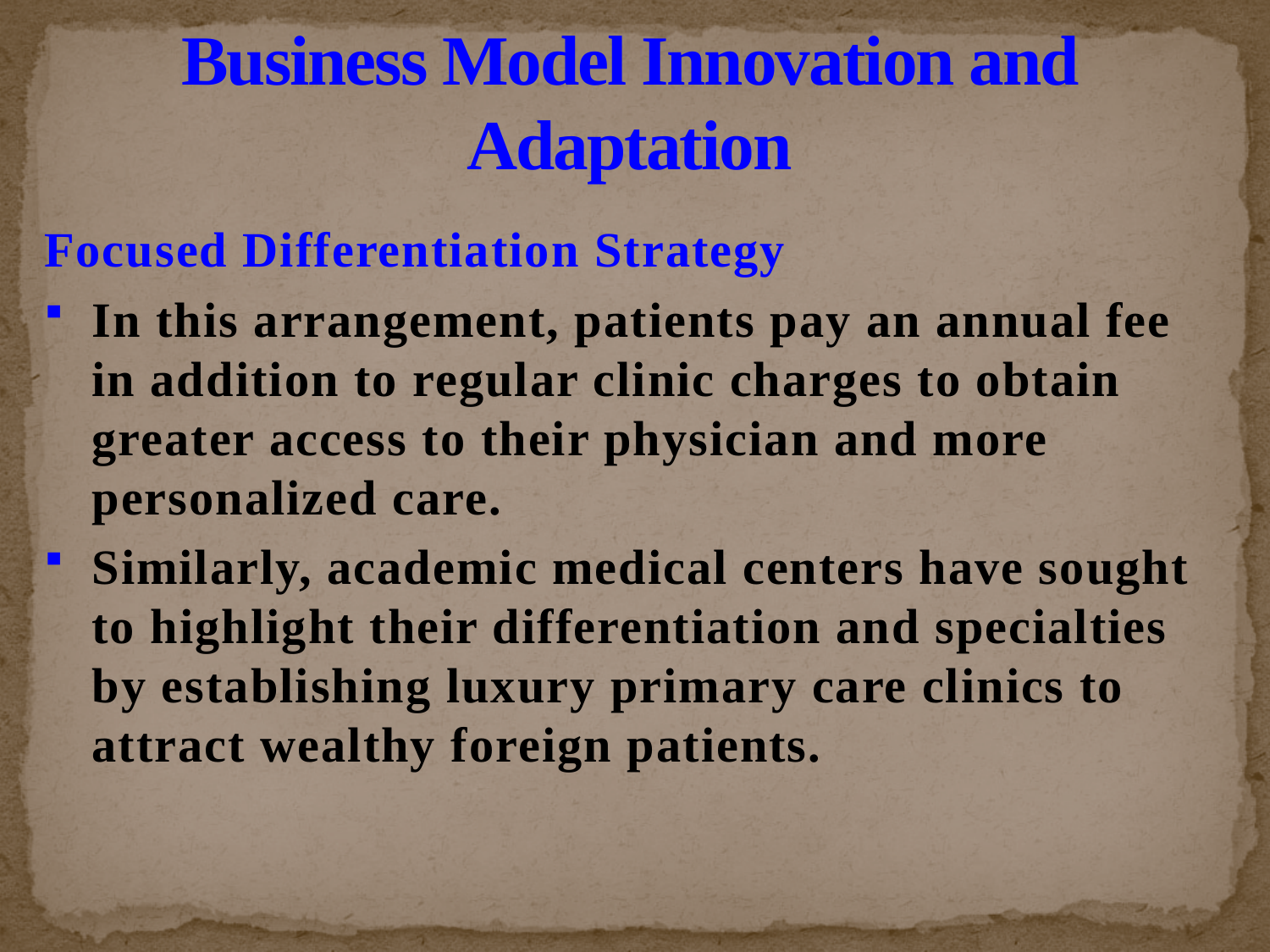

# Business Model Innovation and Adaptation
Focused Differentiation Strategy
In this arrangement, patients pay an annual fee in addition to regular clinic charges to obtain greater access to their physician and more personalized care.
Similarly, academic medical centers have sought to highlight their differentiation and specialties by establishing luxury primary care clinics to attract wealthy foreign patients.